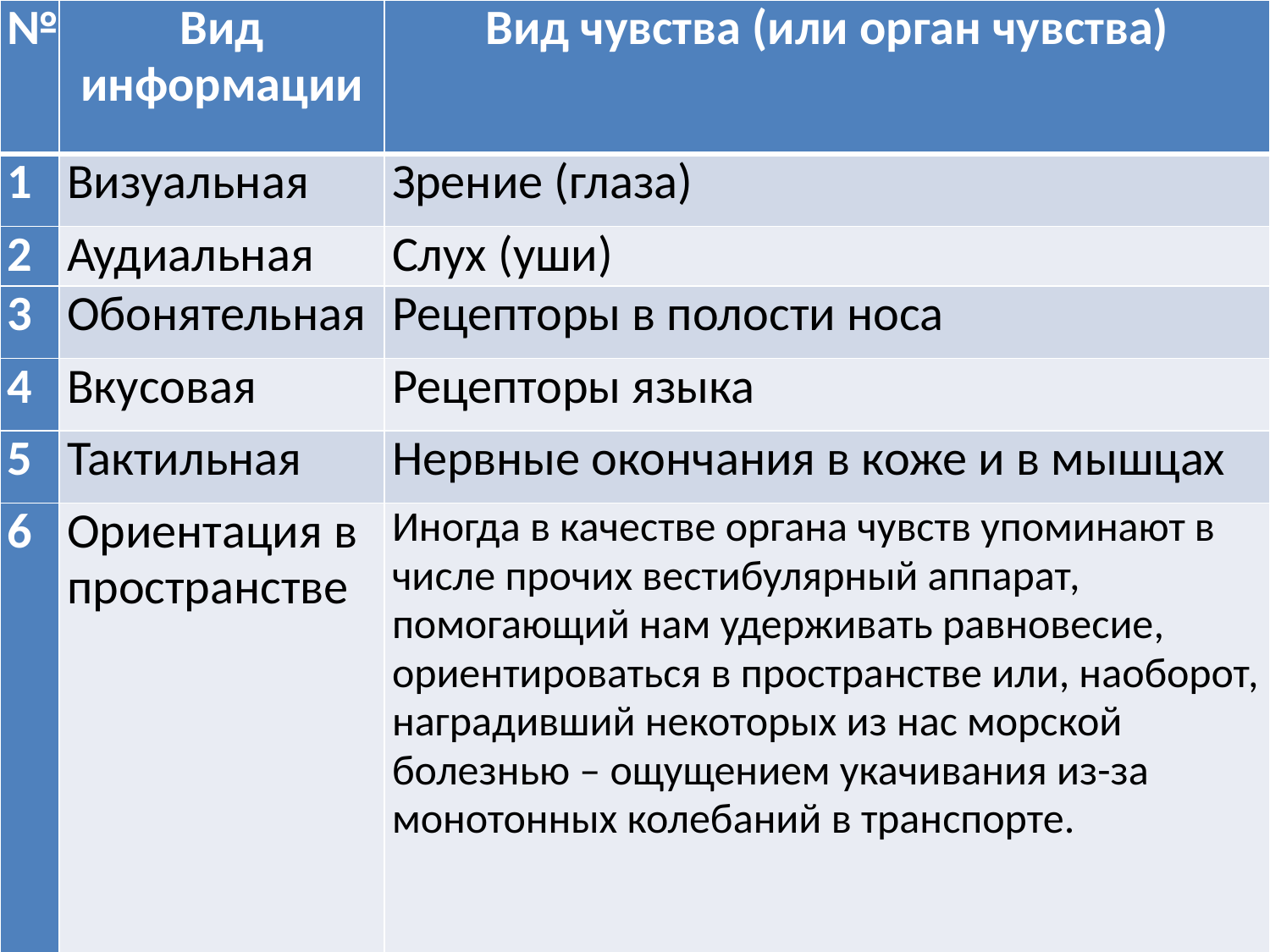

#
| № | Вид информации | Вид чувства (или орган чувства) |
| --- | --- | --- |
| 1 | Визуальная | Зрение (глаза) |
| 2 | Аудиальная | Слух (уши) |
| 3 | Обонятельная | Рецепторы в полости носа |
| 4 | Вкусовая | Рецепторы языка |
| 5 | Тактильная | Нервные окончания в коже и в мышцах |
| 6 | Ориентация в пространстве | Иногда в качестве органа чувств упоминают в числе прочих вестибулярный аппарат, помогающий нам удерживать равновесие, ориентироваться в пространстве или, наоборот, наградивший некоторых из нас морской болезнью – ощущением укачивания из-за монотонных колебаний в транспорте. |